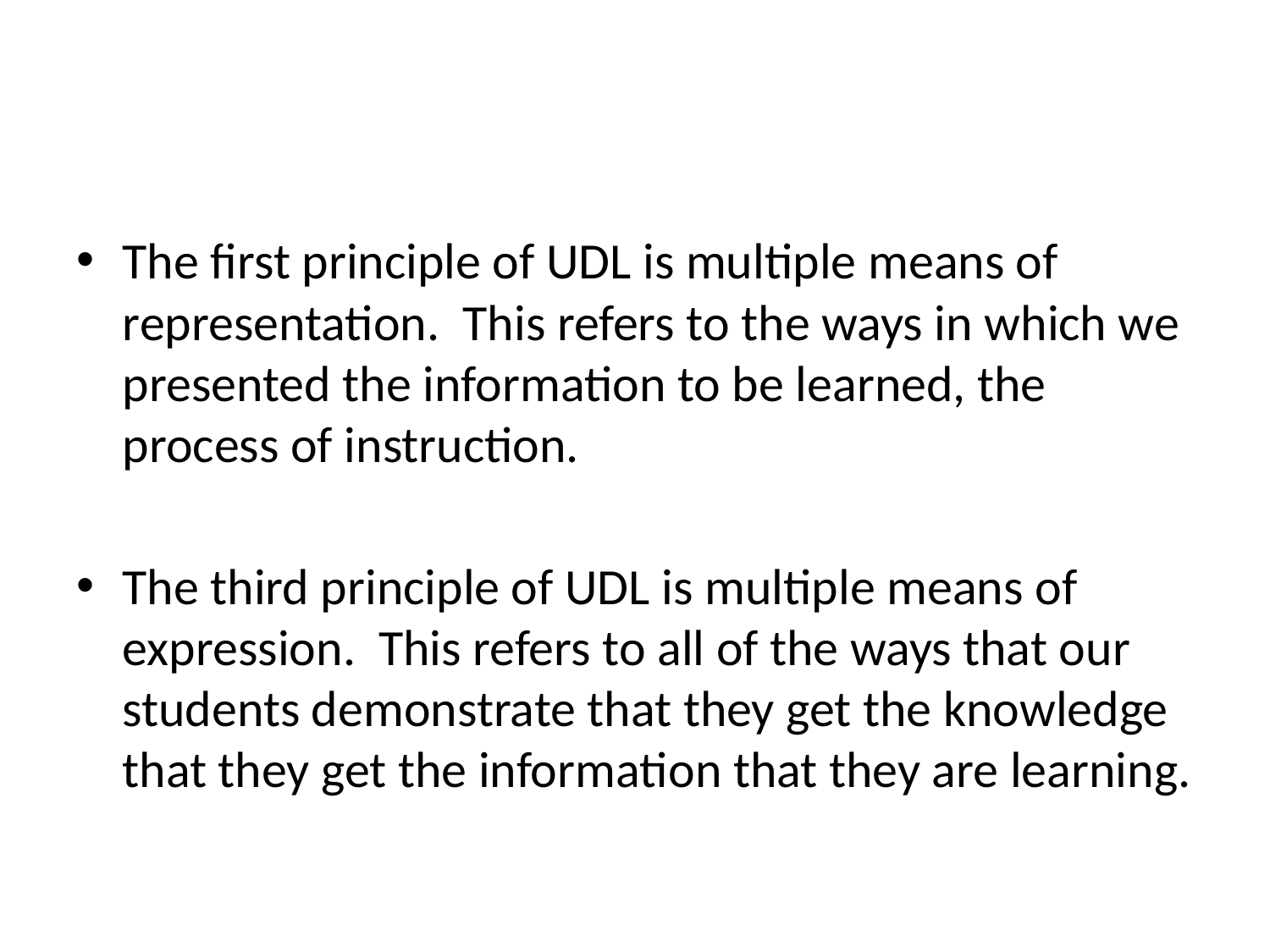

The first principle of UDL is multiple means of representation.  This refers to the ways in which we presented the information to be learned, the process of instruction.

The third principle of UDL is multiple means of expression.  This refers to all of the ways that our students demonstrate that they get the knowledge that they get the information that they are learning.